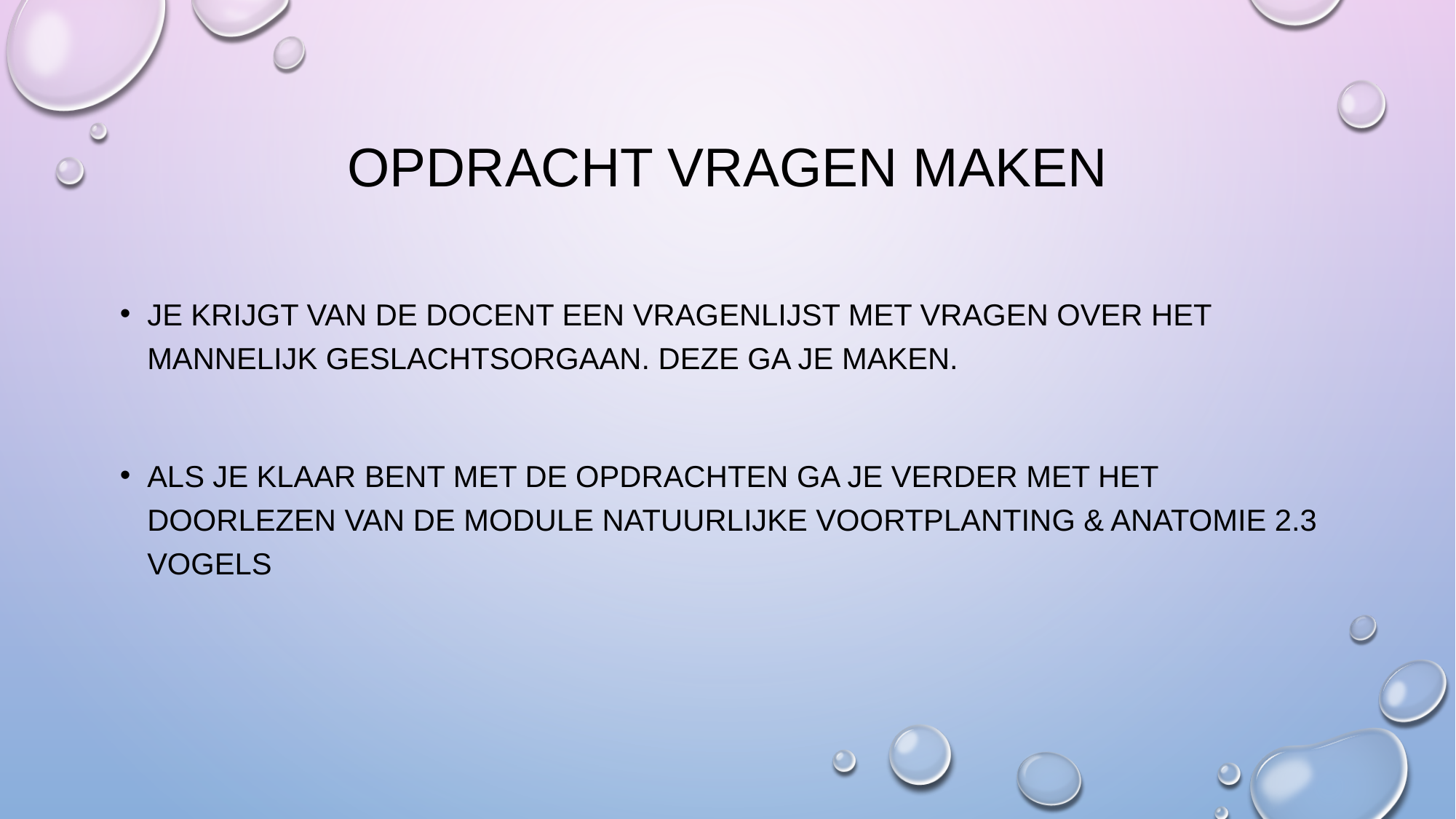

# Opdracht vragen maken
Je krijgt van de docent een vragenlijst met vragen over het mannelijk geslachtsorgaan. Deze ga je maken.

Als je klaar bent met de opdrachten ga je verder met het doorlezen van de module natuurlijke voortplanting & anatomie 2.3 Vogels